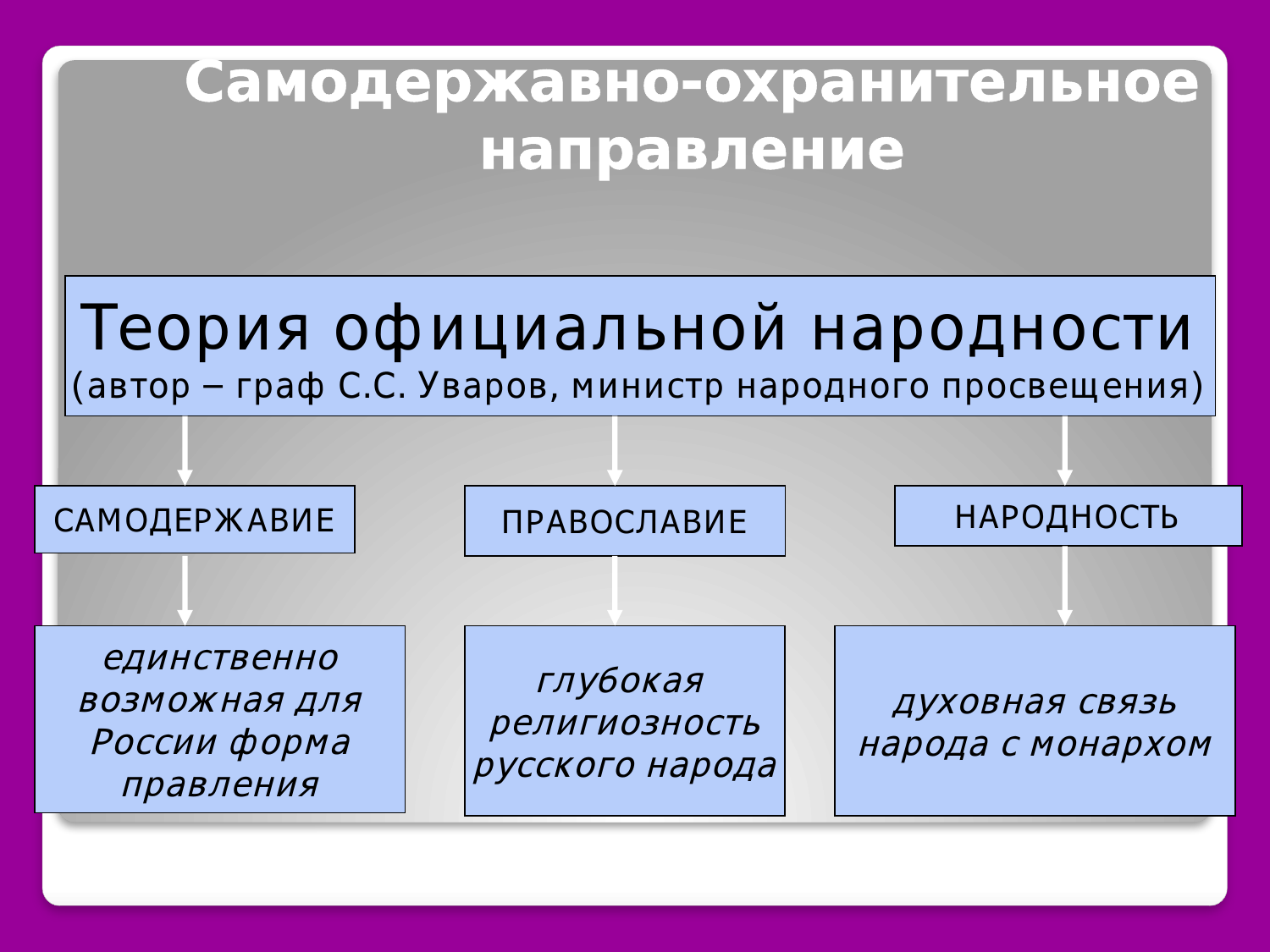

# Самодержавно-охранительное направление

Теория официальной народности
(автор – граф С.С. Уваров, министр народного просвещения)

САМОДЕРЖАВИЕ
ПРАВОСЛАВИЕ
НАРОДНОСТЬ

единственно
возможная для
России форма
правления
глубокая
религиозность
русского народа
духовная связь
народа с монархом